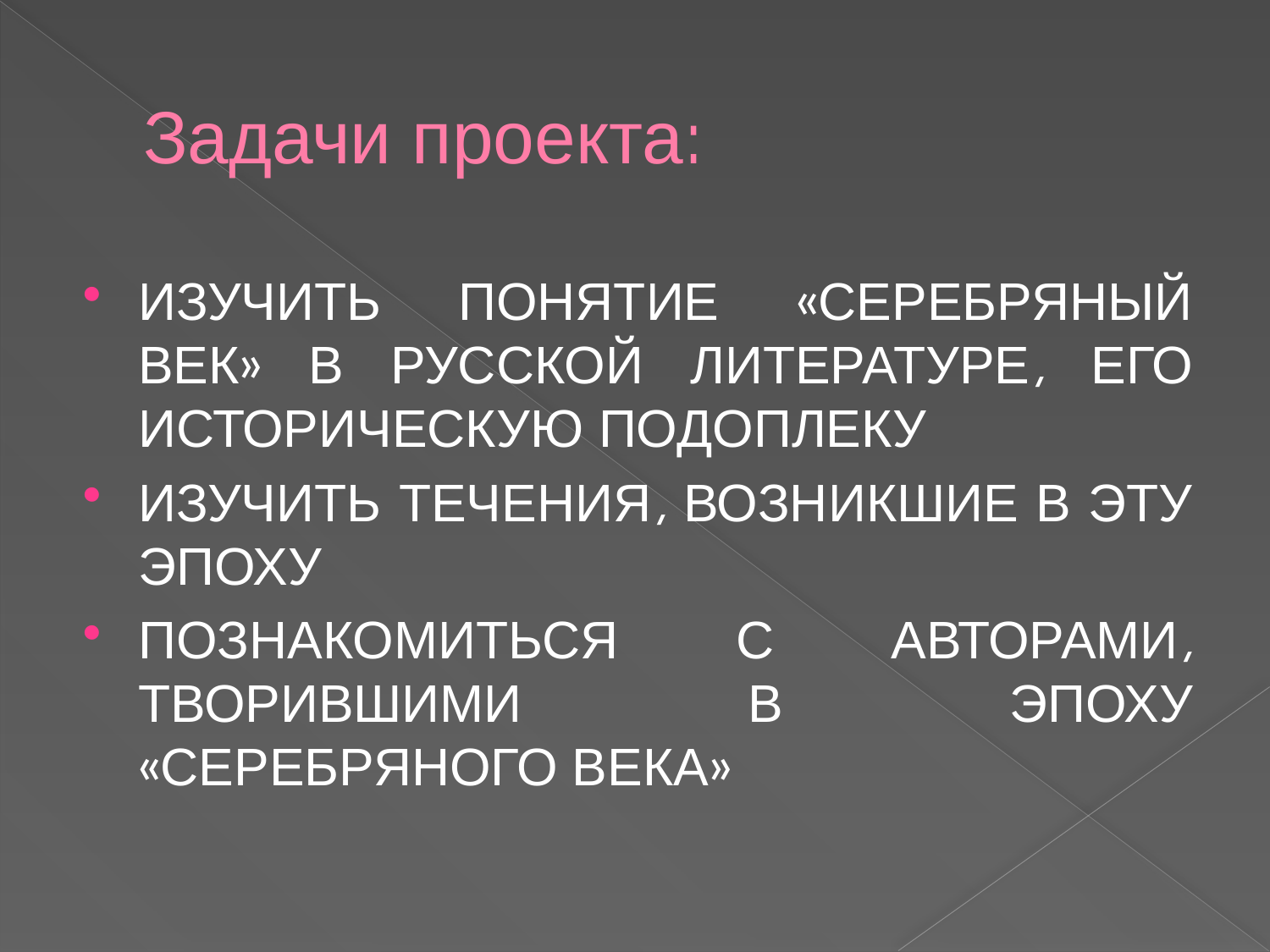

# Задачи проекта:
ИЗУЧИТЬ ПОНЯТИЕ «СЕРЕБРЯНЫЙ ВЕК» В РУССКОЙ ЛИТЕРАТУРЕ, ЕГО ИСТОРИЧЕСКУЮ ПОДОПЛЕКУ
ИЗУЧИТЬ ТЕЧЕНИЯ, ВОЗНИКШИЕ В ЭТУ ЭПОХУ
ПОЗНАКОМИТЬСЯ С АВТОРАМИ, ТВОРИВШИМИ В ЭПОХУ «СЕРЕБРЯНОГО ВЕКА»